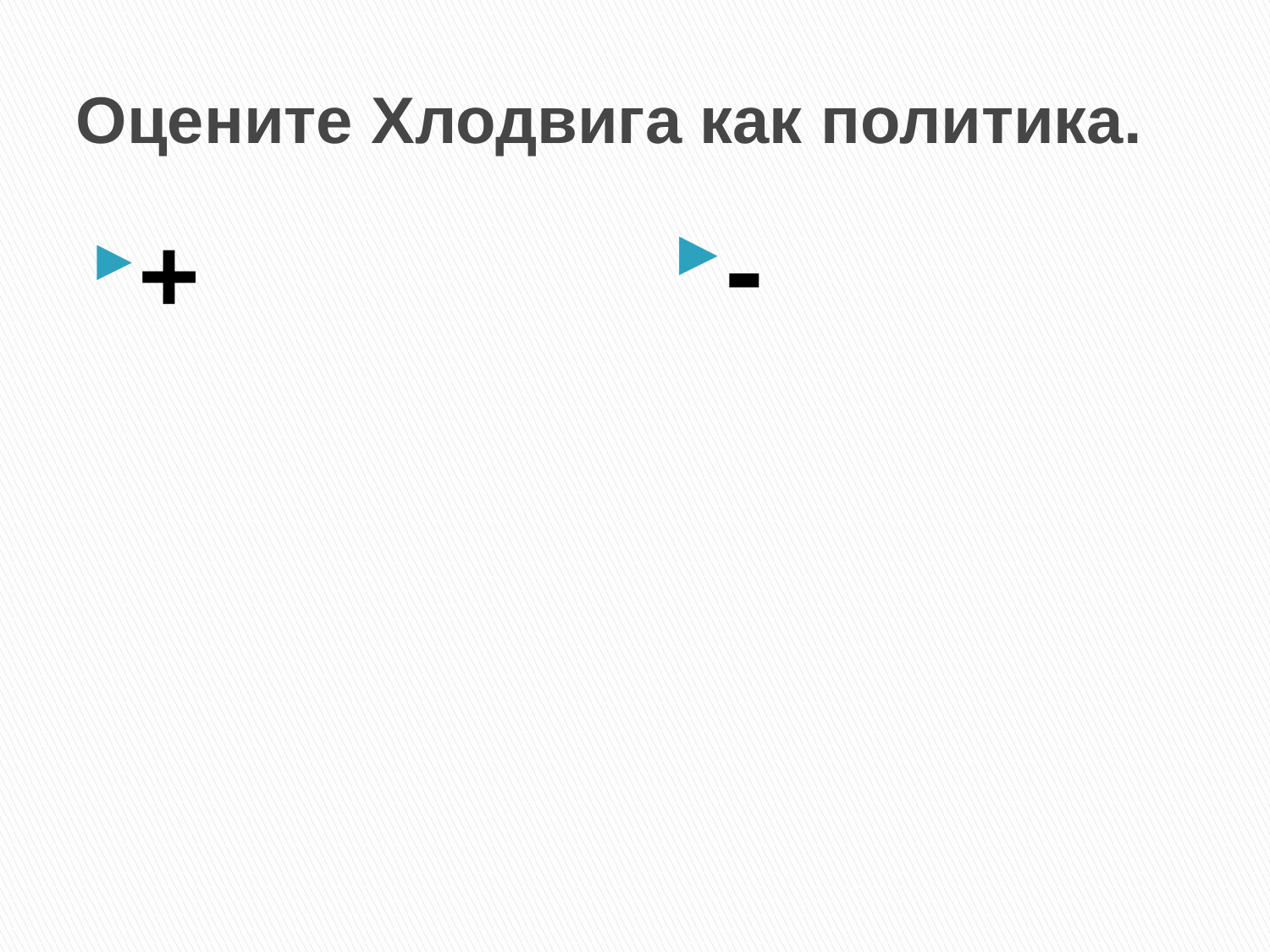

# Оцените Хлодвига как политика.
-
+